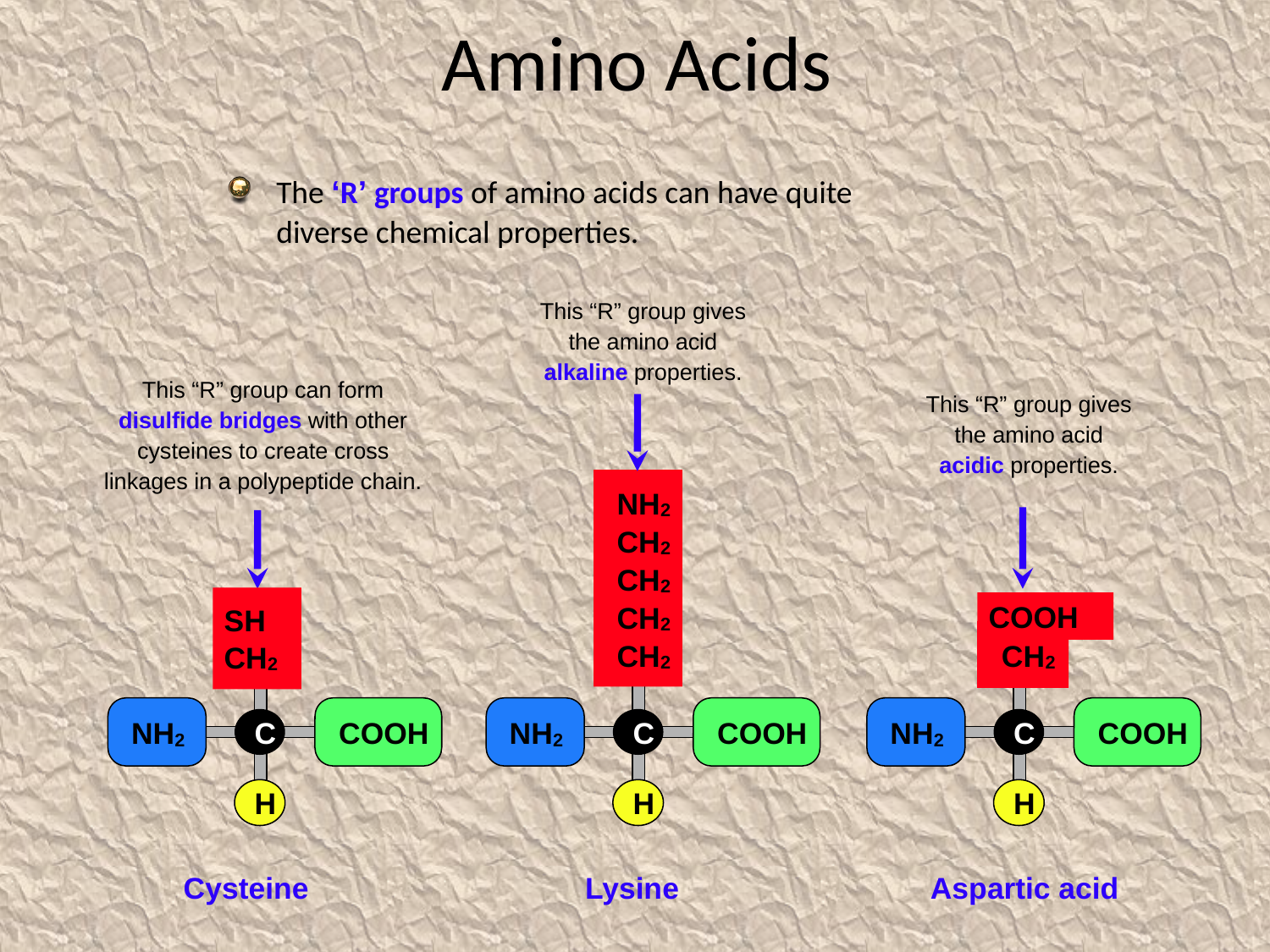

# Amino Acids
The ‘R’ groups of amino acids can have quite diverse chemical properties.
This “R” group gives the amino acid alkaline properties.

NH2
CH2
CH2
CH2
CH2

NH2
COOH
C

H
Lysine
This “R” group can form disulfide bridges with other cysteines to create cross linkages in a polypeptide chain.

SH
CH2

NH2
COOH
C

H
Cysteine
This “R” group gives the amino acid acidic properties.

COOH
CH2

NH2
COOH
C

H
Aspartic acid